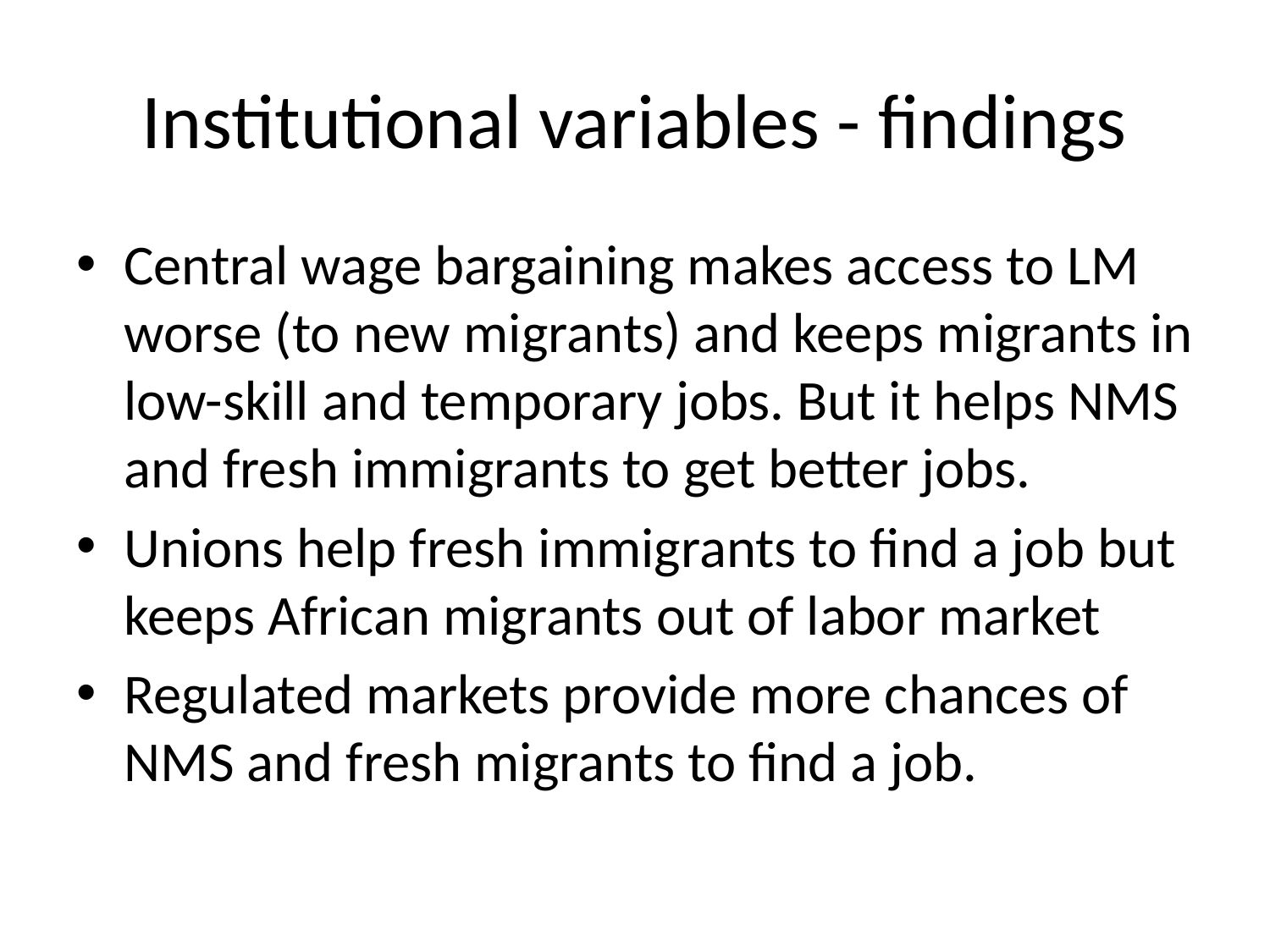

# Institutional variables - findings
Central wage bargaining makes access to LM worse (to new migrants) and keeps migrants in low-skill and temporary jobs. But it helps NMS and fresh immigrants to get better jobs.
Unions help fresh immigrants to find a job but keeps African migrants out of labor market
Regulated markets provide more chances of NMS and fresh migrants to find a job.